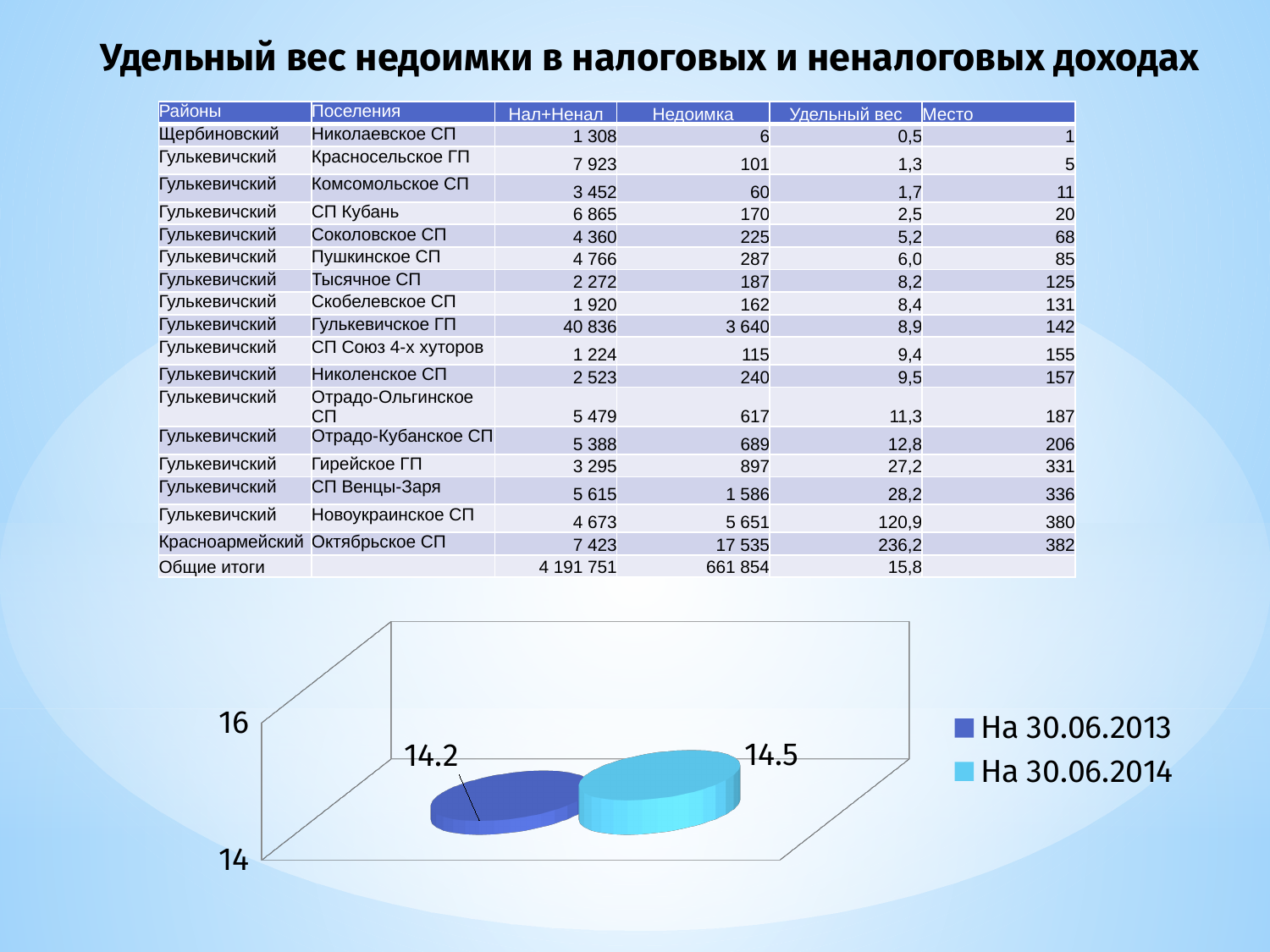

# Удельный вес недоимки в налоговых и неналоговых доходах
| Районы | Поселения | Нал+Ненал | Недоимка | Удельный вес | Место |
| --- | --- | --- | --- | --- | --- |
| Щербиновский | Николаевское СП | 1 308 | 6 | 0,5 | 1 |
| Гулькевичский | Красносельское ГП | 7 923 | 101 | 1,3 | 5 |
| Гулькевичский | Комсомольское СП | 3 452 | 60 | 1,7 | 11 |
| Гулькевичский | СП Кубань | 6 865 | 170 | 2,5 | 20 |
| Гулькевичский | Соколовское СП | 4 360 | 225 | 5,2 | 68 |
| Гулькевичский | Пушкинское СП | 4 766 | 287 | 6,0 | 85 |
| Гулькевичский | Тысячное СП | 2 272 | 187 | 8,2 | 125 |
| Гулькевичский | Скобелевское СП | 1 920 | 162 | 8,4 | 131 |
| Гулькевичский | Гулькевичское ГП | 40 836 | 3 640 | 8,9 | 142 |
| Гулькевичский | СП Союз 4-х хуторов | 1 224 | 115 | 9,4 | 155 |
| Гулькевичский | Николенское СП | 2 523 | 240 | 9,5 | 157 |
| Гулькевичский | Отрадо-Ольгинское СП | 5 479 | 617 | 11,3 | 187 |
| Гулькевичский | Отрадо-Кубанское СП | 5 388 | 689 | 12,8 | 206 |
| Гулькевичский | Гирейское ГП | 3 295 | 897 | 27,2 | 331 |
| Гулькевичский | СП Венцы-Заря | 5 615 | 1 586 | 28,2 | 336 |
| Гулькевичский | Новоукраинское СП | 4 673 | 5 651 | 120,9 | 380 |
| Красноармейский | Октябрьское СП | 7 423 | 17 535 | 236,2 | 382 |
| Общие итоги |  | 4 191 751 | 661 854 | 15,8 |  |

[unsupported chart]